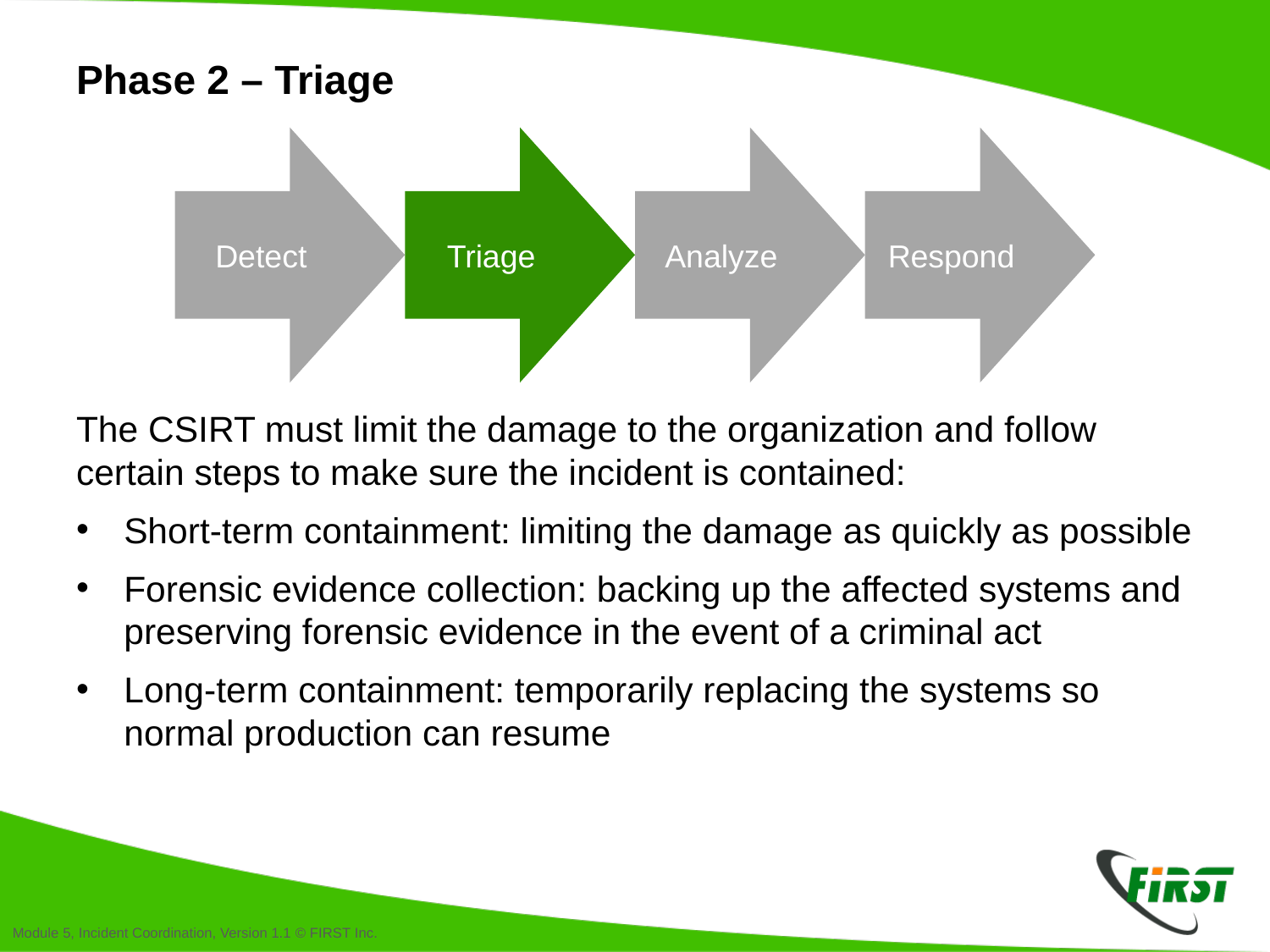

# Phase 2 – Triage
Detect
Triage
Analyze
Respond
The CSIRT must limit the damage to the organization and follow certain steps to make sure the incident is contained:
Short-term containment: limiting the damage as quickly as possible
Forensic evidence collection: backing up the affected systems and preserving forensic evidence in the event of a criminal act
Long-term containment: temporarily replacing the systems so normal production can resume